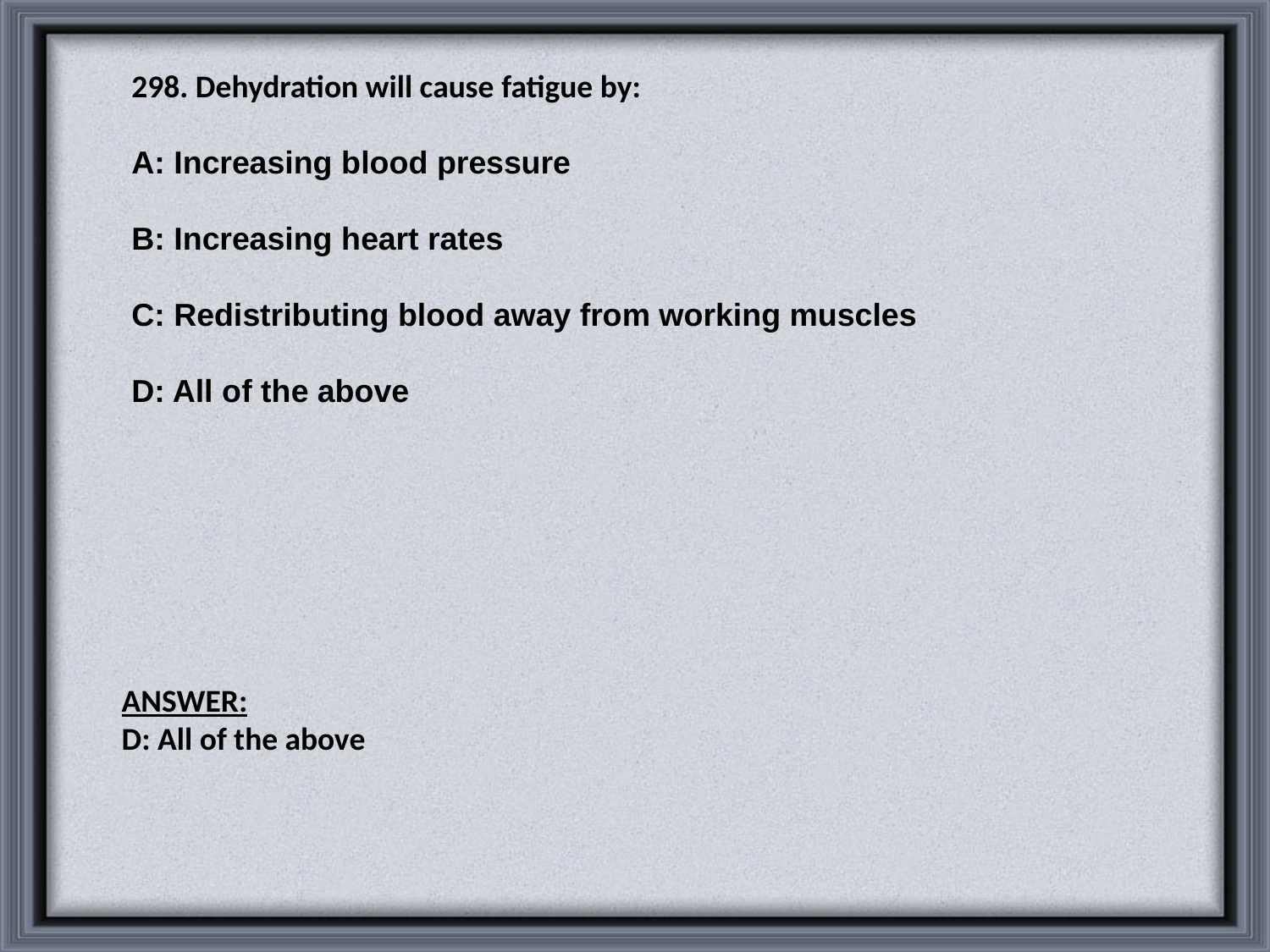

298. Dehydration will cause fatigue by:

A: Increasing blood pressure

B: Increasing heart rates

C: Redistributing blood away from working muscles

D: All of the above

ANSWER:
D: All of the above